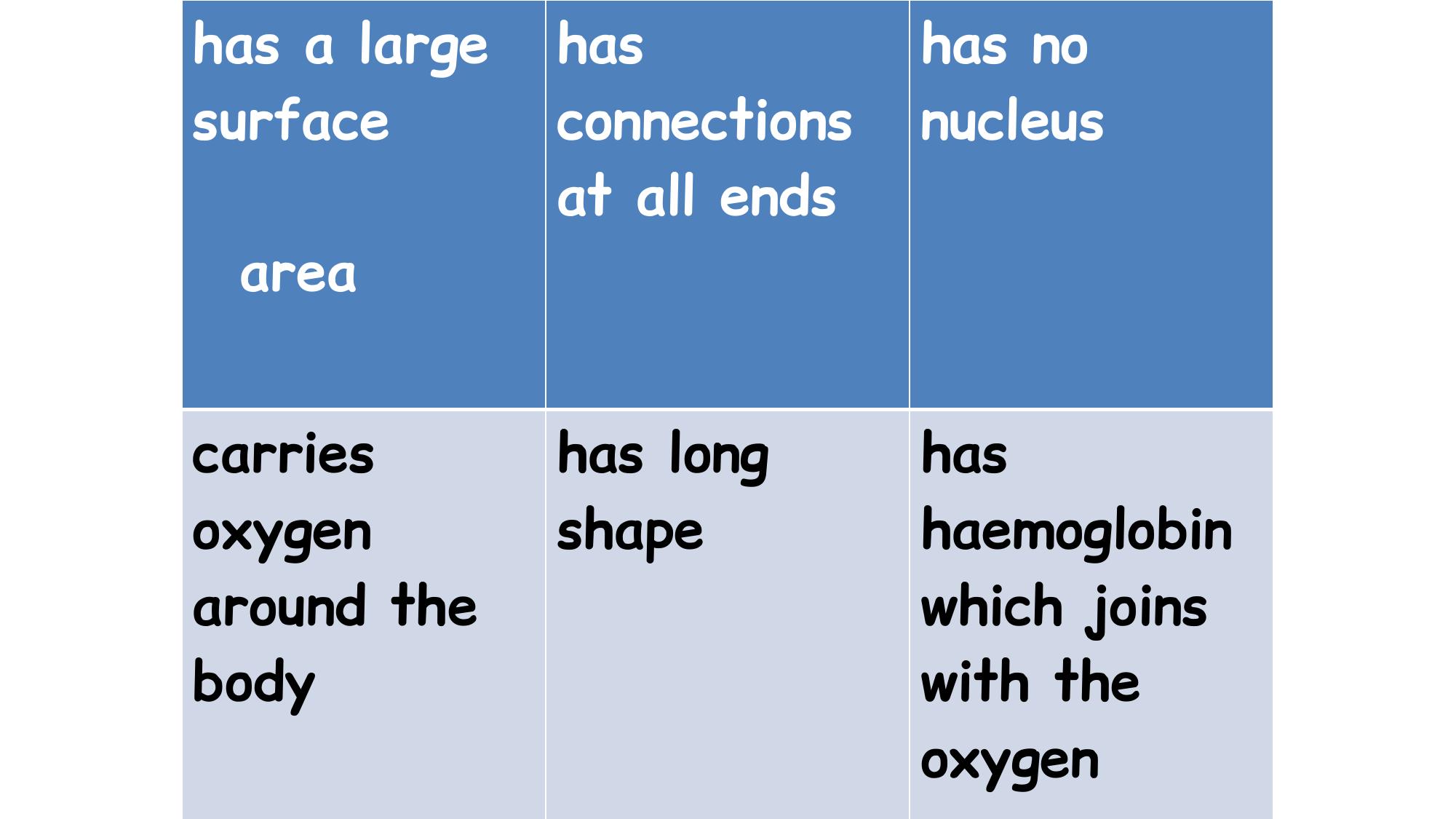

| has a large surface area | has connections at all ends | has no nucleus |
| --- | --- | --- |
| carries oxygen around the body | has long shape | has haemoglobin which joins with the oxygen |